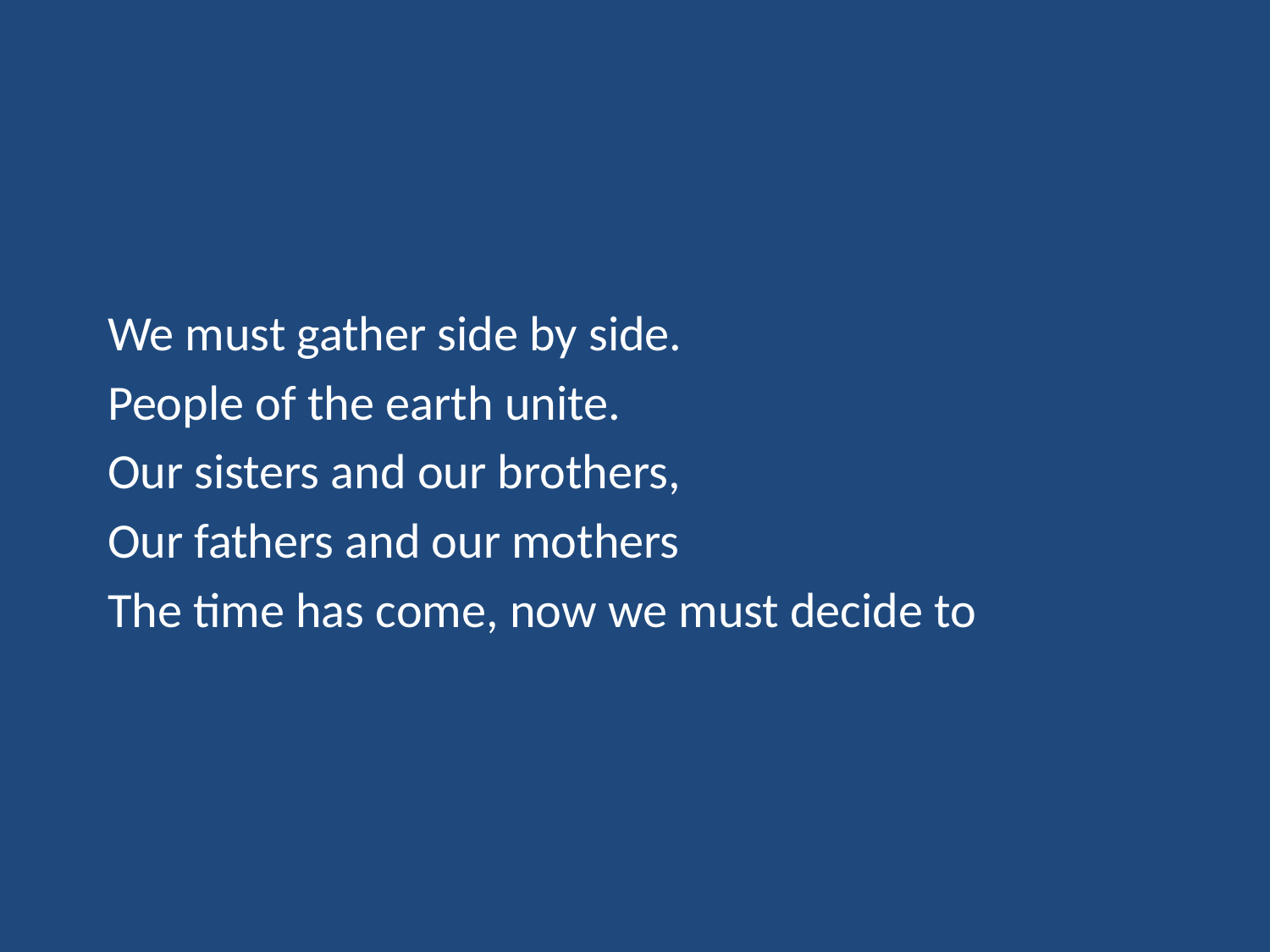

We must gather side by side.
People of the earth unite.
Our sisters and our brothers,
Our fathers and our mothers
The time has come, now we must decide to